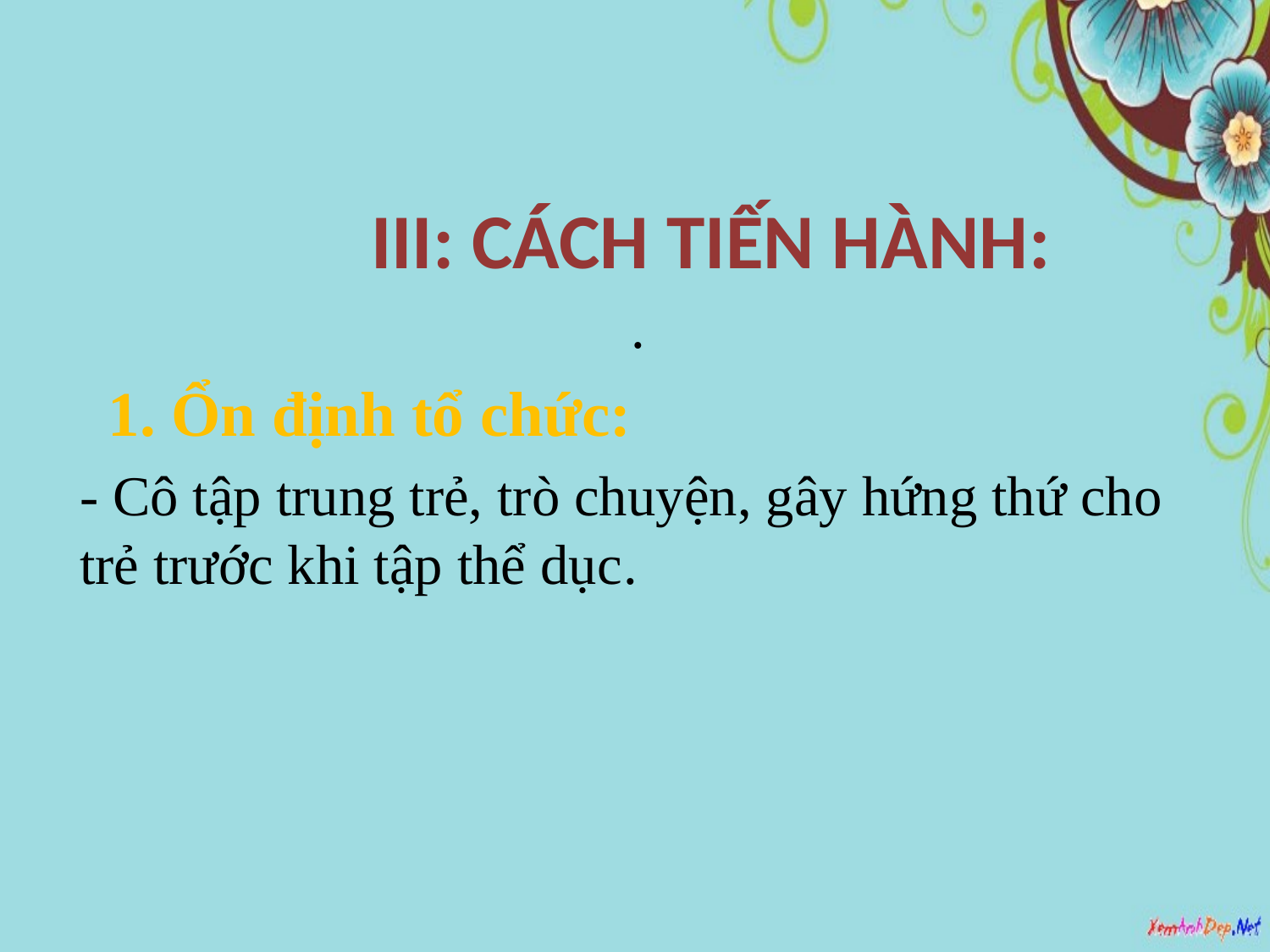

# III: CÁCH TIẾN HÀNH:
.
  1. Ổn định tổ chức:
- Cô tập trung trẻ, trò chuyện, gây hứng thứ cho trẻ trước khi tập thể dục.